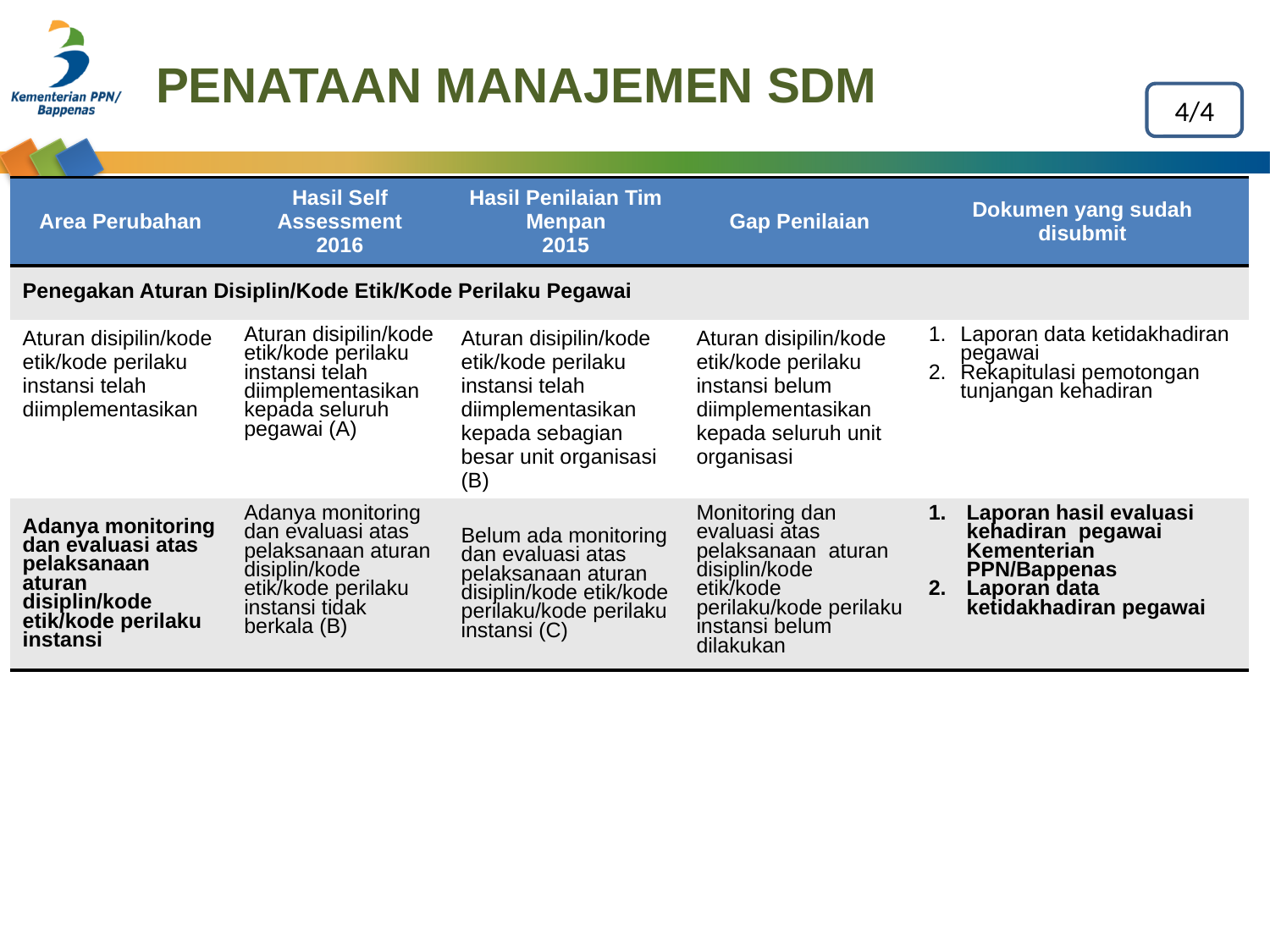

# PENATAAN MANAJEMEN SDM
4/4
| Area Perubahan | Hasil Self Assessment 2016 | Hasil Penilaian Tim Menpan 2015 | Gap Penilaian | Dokumen yang sudah disubmit |
| --- | --- | --- | --- | --- |
| Penegakan Aturan Disiplin/Kode Etik/Kode Perilaku Pegawai |  |  |  |  |
| Aturan disipilin/kode etik/kode perilaku instansi telah diimplementasikan | Aturan disipilin/kode etik/kode perilaku instansi telah diimplementasikan kepada seluruh pegawai (A) | Aturan disipilin/kode etik/kode perilaku instansi telah diimplementasikan kepada sebagian besar unit organisasi (B) | Aturan disipilin/kode etik/kode perilaku instansi belum diimplementasikan kepada seluruh unit organisasi | Laporan data ketidakhadiran pegawai Rekapitulasi pemotongan tunjangan kehadiran |
| Adanya monitoring dan evaluasi atas pelaksanaan aturan disiplin/kode etik/kode perilaku instansi | Adanya monitoring dan evaluasi atas pelaksanaan aturan disiplin/kode etik/kode perilaku instansi tidak berkala (B) | Belum ada monitoring dan evaluasi atas pelaksanaan aturan disiplin/kode etik/kode perilaku/kode perilaku instansi (C) | Monitoring dan evaluasi atas pelaksanaan aturan disiplin/kode etik/kode perilaku/kode perilaku instansi belum dilakukan | Laporan hasil evaluasi kehadiran pegawai Kementerian PPN/Bappenas Laporan data ketidakhadiran pegawai |